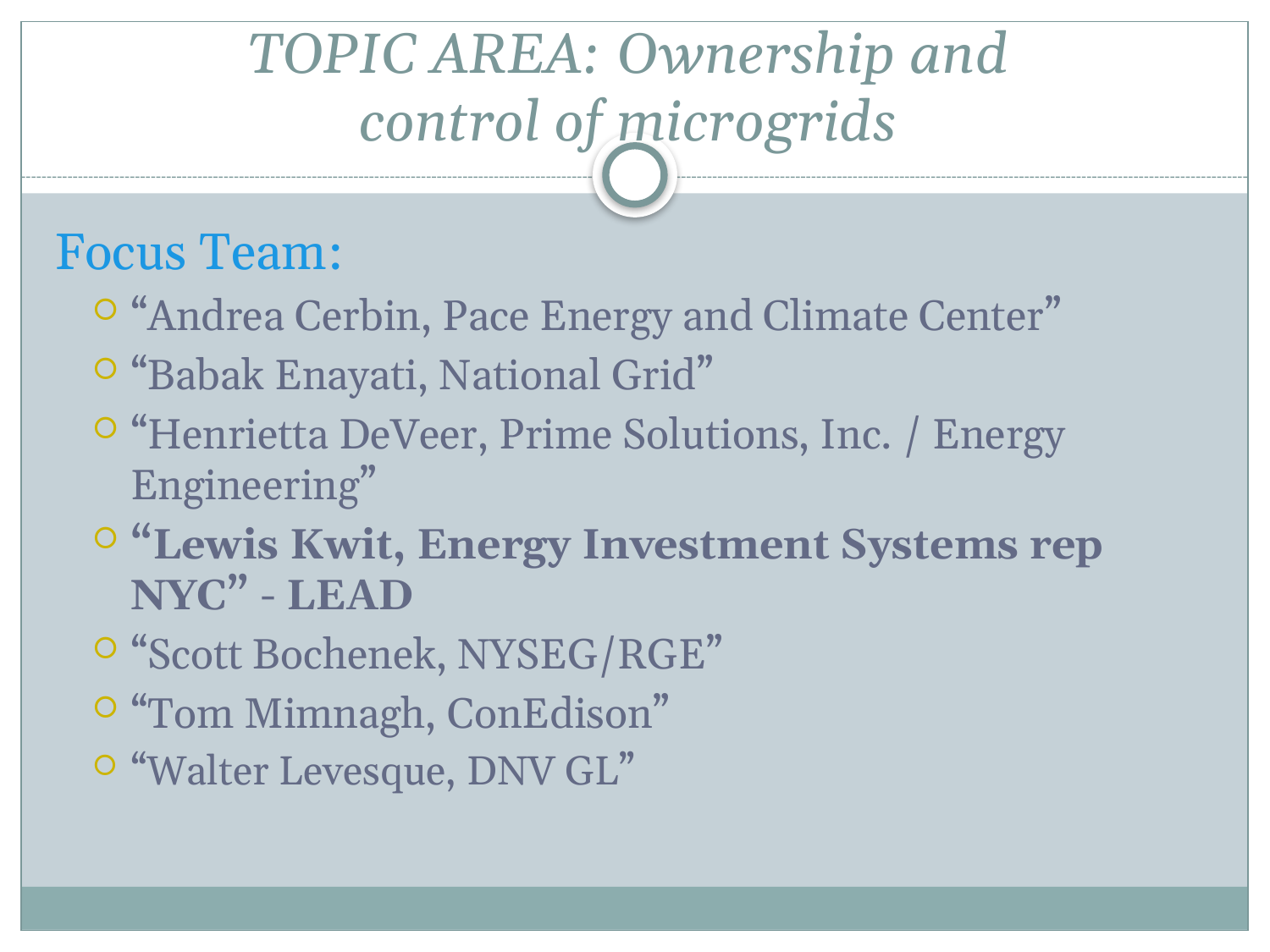

# TOPIC AREA: Ownership and control of microgrids
Focus Team:
“Andrea Cerbin, Pace Energy and Climate Center”
“Babak Enayati, National Grid”
“Henrietta DeVeer, Prime Solutions, Inc. / Energy Engineering”
“Lewis Kwit, Energy Investment Systems rep NYC” - LEAD
“Scott Bochenek, NYSEG/RGE”
“Tom Mimnagh, ConEdison”
“Walter Levesque, DNV GL”